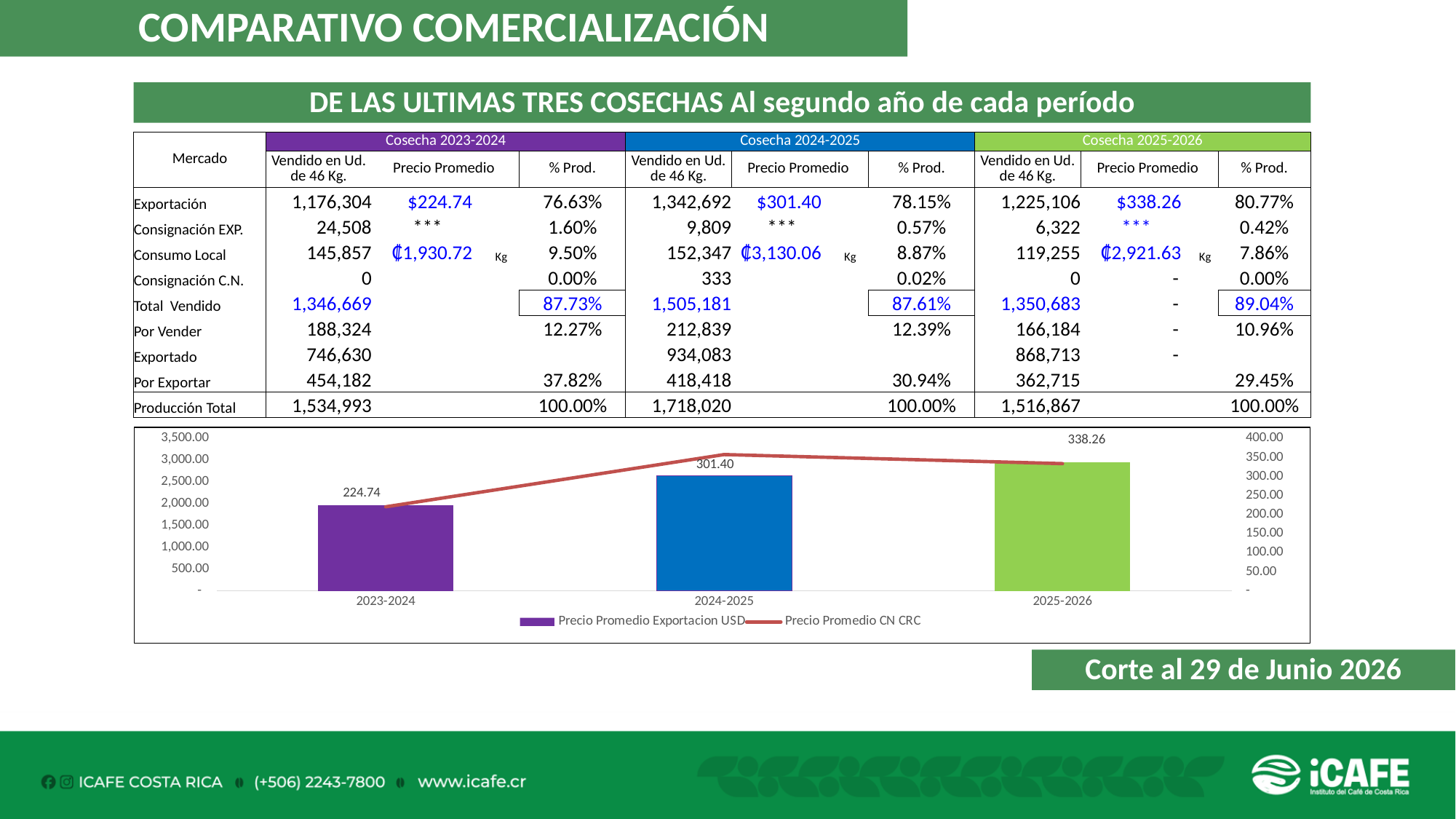

COMPARATIVO COMERCIALIZACIÓN
DE LAS ULTIMAS TRES COSECHAS Al segundo año de cada período
| Mercado | Cosecha 2023-2024 |  |  |  | Cosecha 2024-2025 |  |  |  | Cosecha 2025-2026 |  |  |  |
| --- | --- | --- | --- | --- | --- | --- | --- | --- | --- | --- | --- | --- |
|  | Vendido en Ud. de 46 Kg. | Precio Promedio |  | % Prod. | Vendido en Ud. de 46 Kg. | Precio Promedio |  | % Prod. | Vendido en Ud. de 46 Kg. | Precio Promedio |  | % Prod. |
| Exportación | 1,176,304 | $224.74 |  | 76.63% | 1,342,692 | $301.40 |  | 78.15% | 1,225,106 | $338.26 |  | 80.77% |
| Consignación EXP. | 24,508 | \*\*\* |  | 1.60% | 9,809 | \*\*\* |  | 0.57% | 6,322 | \*\*\* |  | 0.42% |
| Consumo Local | 145,857 | ₡1,930.72 | Kg | 9.50% | 152,347 | ₡3,130.06 | Kg | 8.87% | 119,255 | ₡2,921.63 | Kg | 7.86% |
| Consignación C.N. | 0 |  |  | 0.00% | 333 |  |  | 0.02% | 0 | - |  | 0.00% |
| Total Vendido | 1,346,669 |  |  | 87.73% | 1,505,181 |  |  | 87.61% | 1,350,683 | - |  | 89.04% |
| Por Vender | 188,324 |  |  | 12.27% | 212,839 |  |  | 12.39% | 166,184 | - |  | 10.96% |
| Exportado | 746,630 |  |  |  | 934,083 |  |  |  | 868,713 | - |  |  |
| Por Exportar | 454,182 |  |  | 37.82% | 418,418 |  |  | 30.94% | 362,715 |  |  | 29.45% |
| Producción Total | 1,534,993 |  |  | 100.00% | 1,718,020 |  |  | 100.00% | 1,516,867 |  |  | 100.00% |

### Chart

| Category | Precio Promedio Exportacion USD | Precio Promedio CN CRC |
|---|---|---|
| 2023-2024 | 224.74 | 1930.72 |
|  2024-2025  | 301.4 | 3130.06 |
|  2025-2026  | 338.26 | 2921.63 |
Corte al 29 de Junio 2026